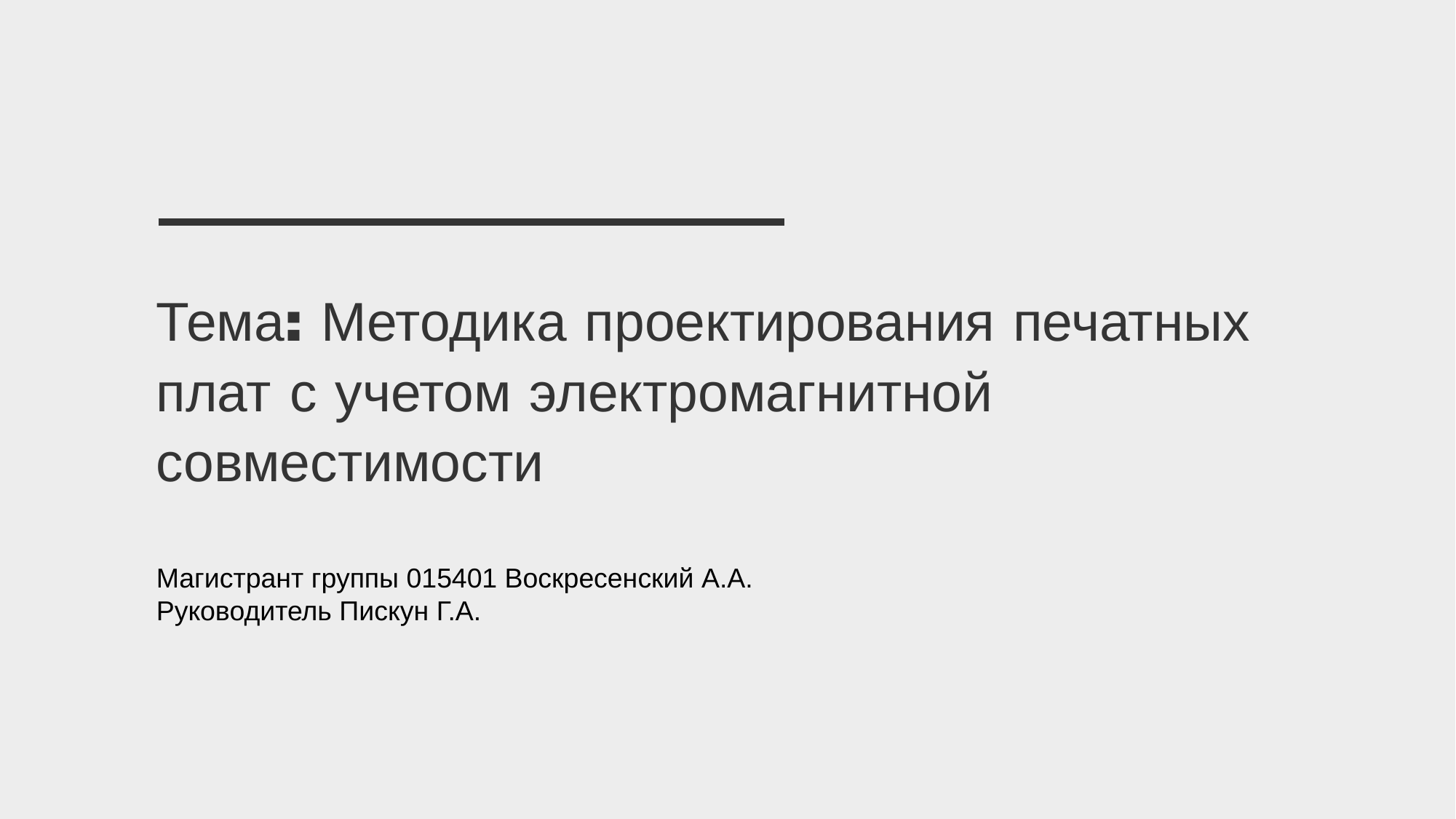

Тема: Методика проектирования печатных плат с учетом электромагнитной совместимости
Магистрант группы 015401 Воскресенский А.А.
Руководитель Пискун Г.А.